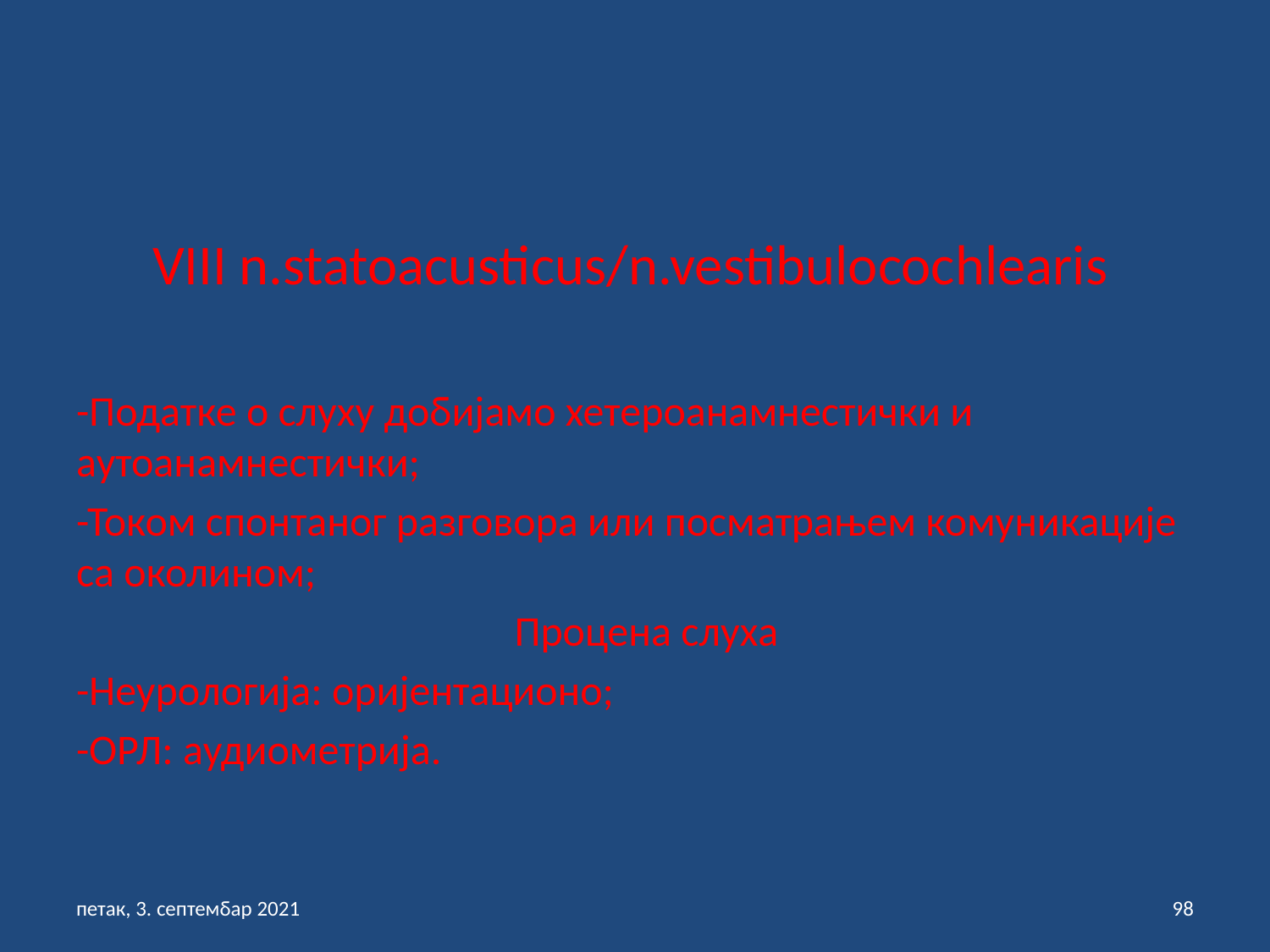

VIII n.statoacusticus/n.vestibulocochlearis

-Податке о слуху добијамо хетероанамнестички и аутоанамнестички;
-Током спонтаног разговора или посматрањем комуникације са околином;
                                              Процена слуха
-Неурологија: оријентационо;
-ОРЛ: аудиометрија.
петак, 3. септембар 2021
98